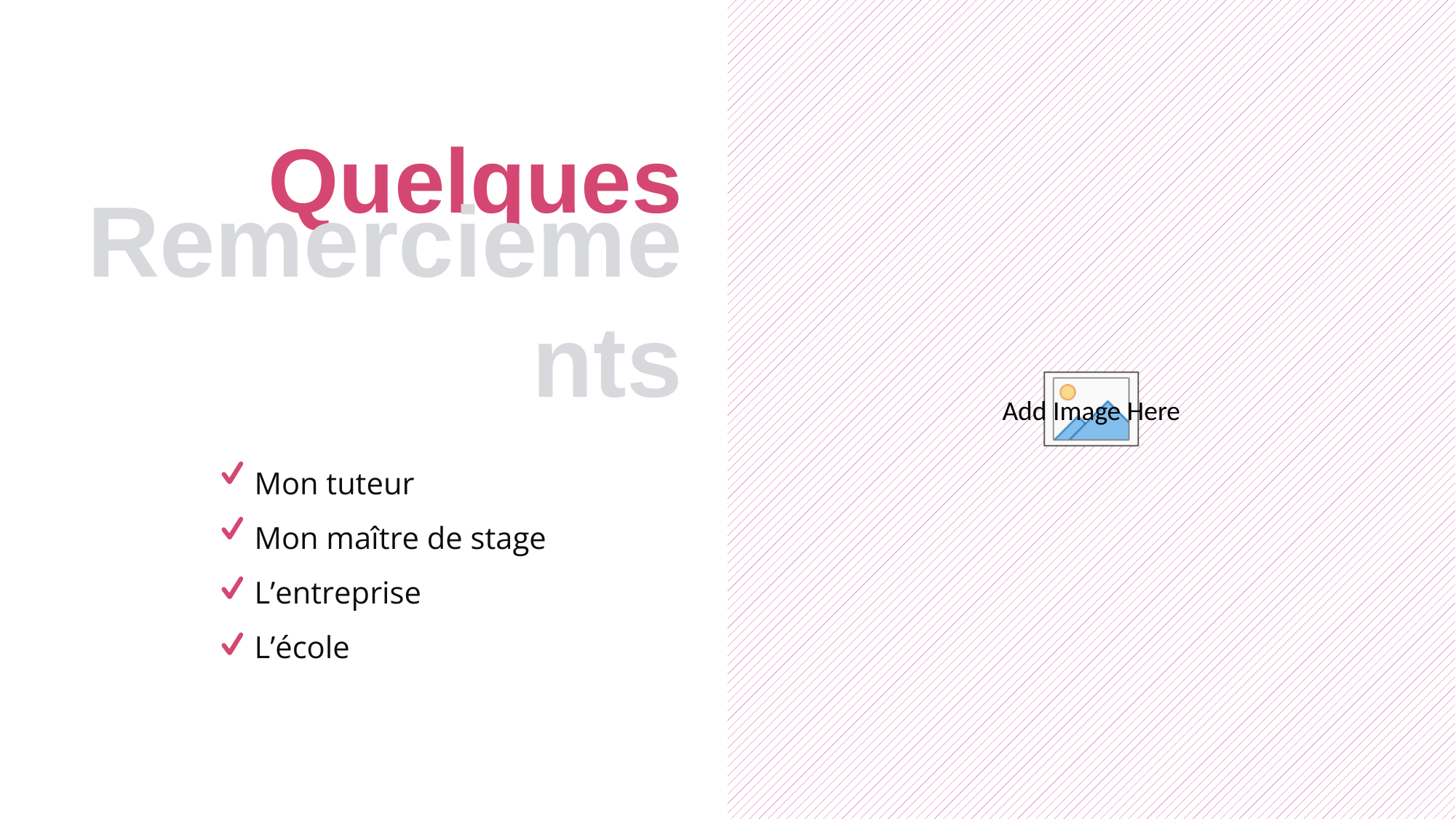

Quelques
Remerciements
Mon tuteur
Mon maître de stage
L’entreprise
L’école